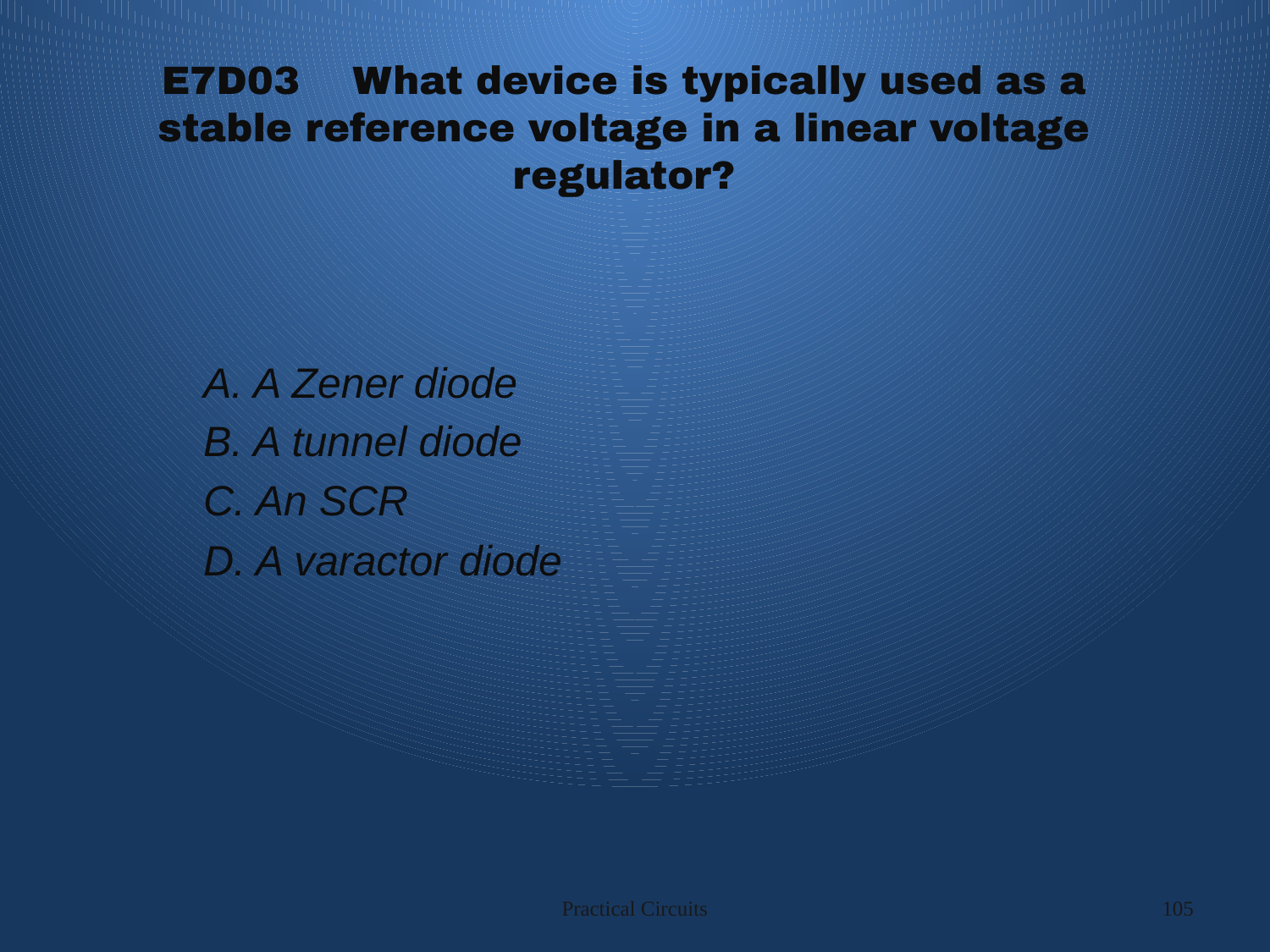

# E7D03    What device is typically used as a stable reference voltage in a linear voltage regulator?
A. A Zener diode
B. A tunnel diode
C. An SCR
D. A varactor diode
Practical Circuits
105